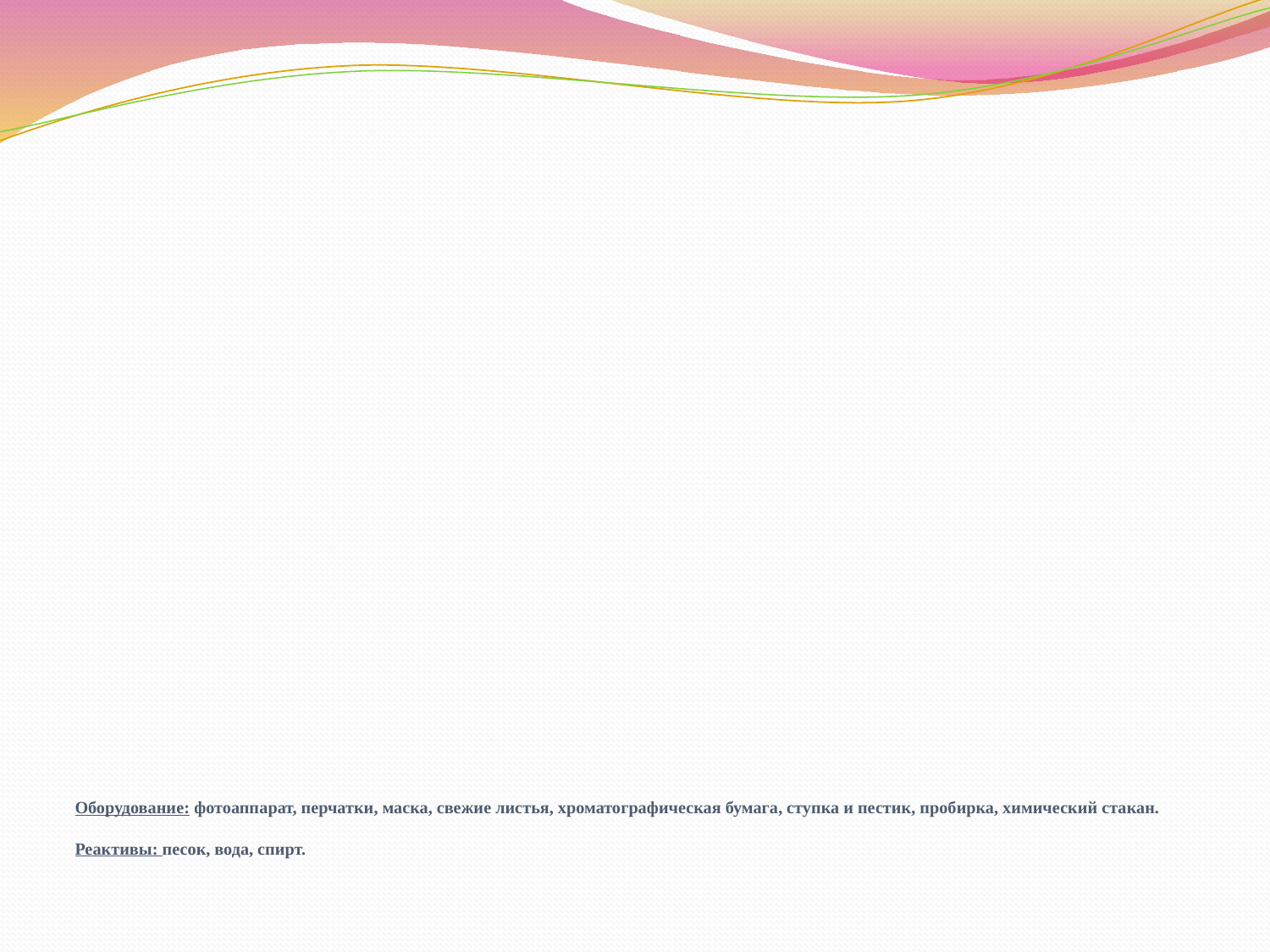

# Оборудование: фотоаппарат, перчатки, маска, свежие листья, хроматографическая бумага, ступка и пестик, пробирка, химический стакан. Реактивы: песок, вода, спирт.